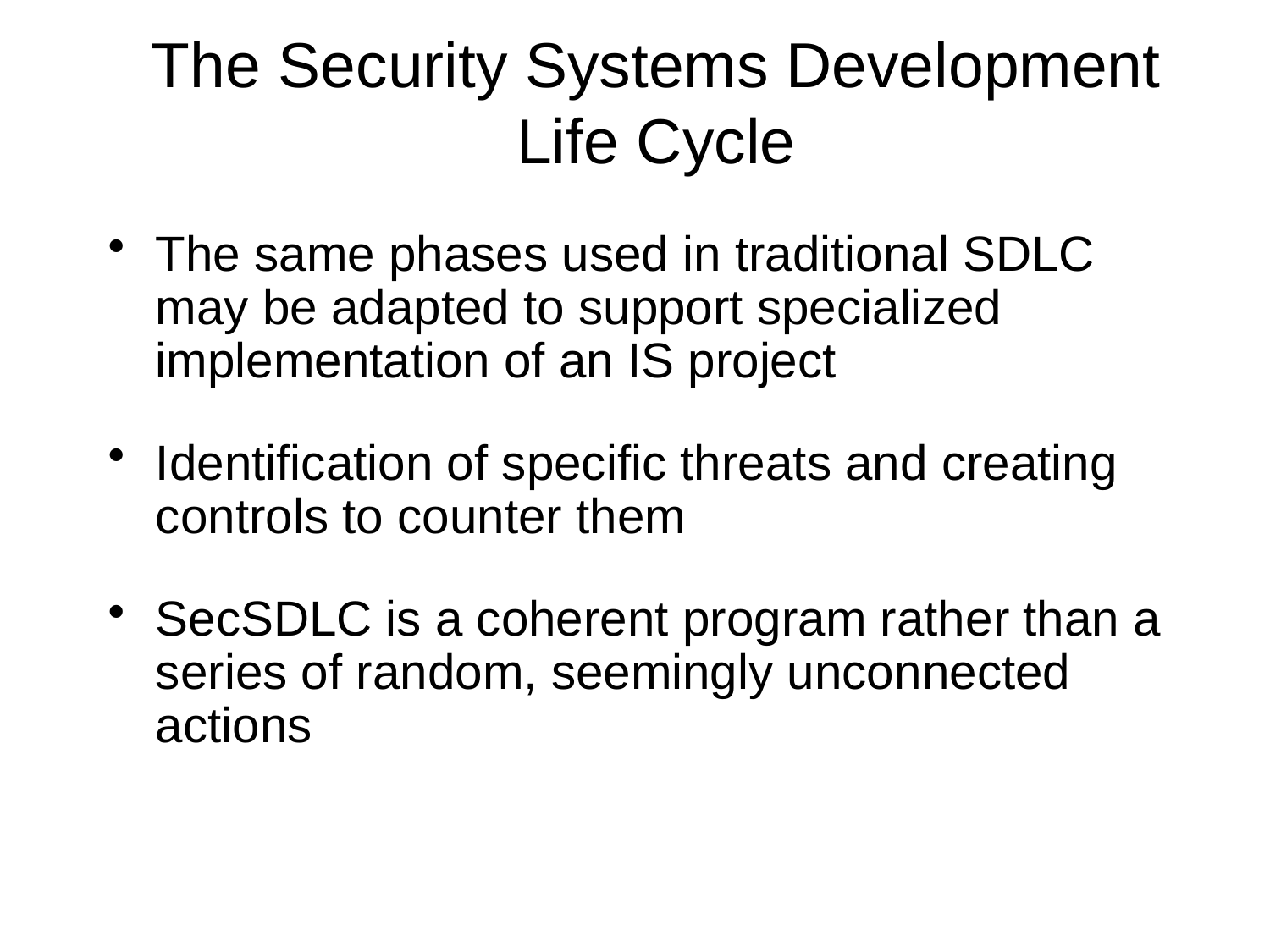

# The Security Systems Development Life Cycle
The same phases used in traditional SDLC may be adapted to support specialized implementation of an IS project
Identification of specific threats and creating controls to counter them
SecSDLC is a coherent program rather than a series of random, seemingly unconnected actions